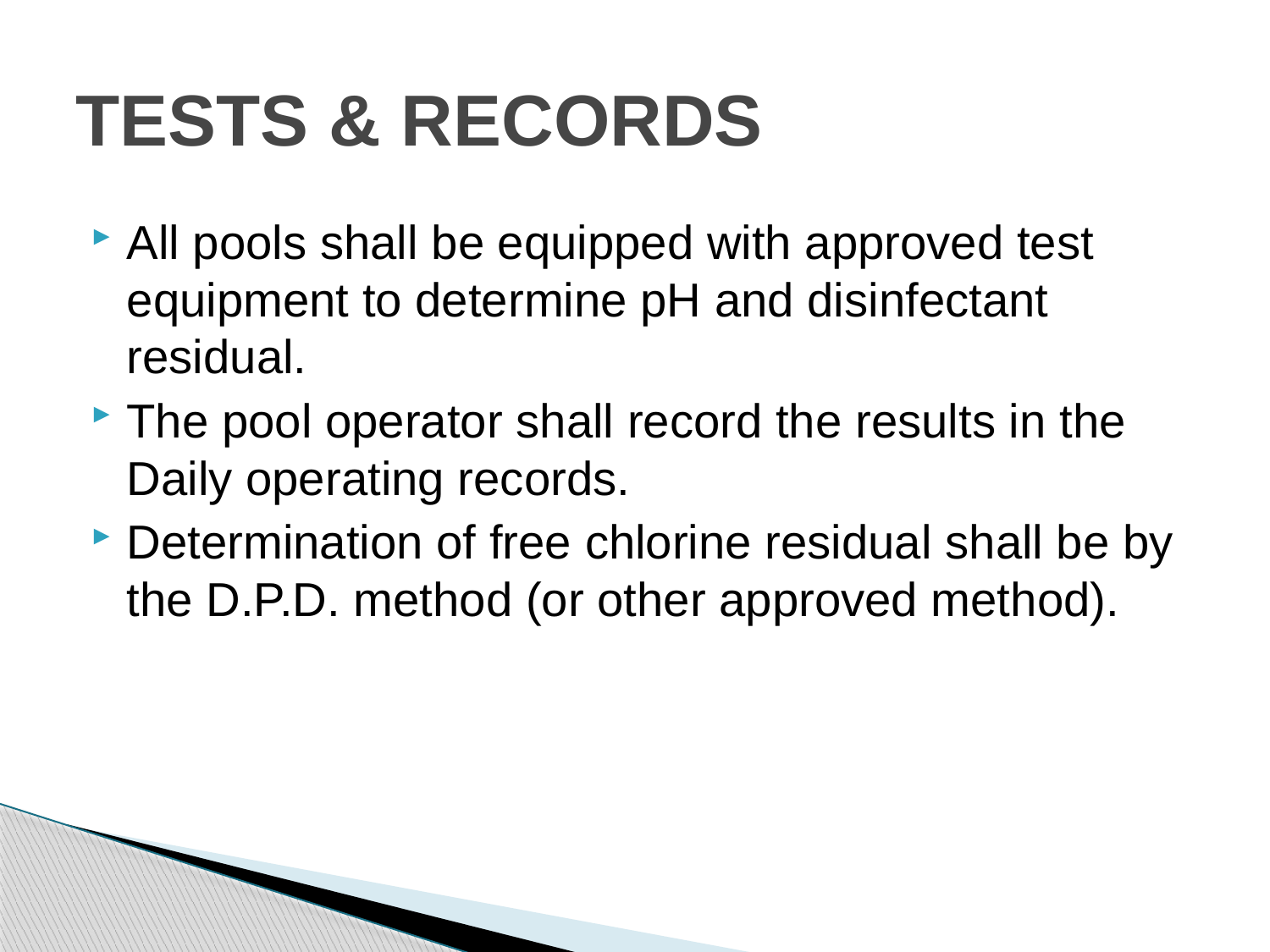

# TESTS & RECORDS
All pools shall be equipped with approved test equipment to determine pH and disinfectant residual.
The pool operator shall record the results in the Daily operating records.
Determination of free chlorine residual shall be by the D.P.D. method (or other approved method).